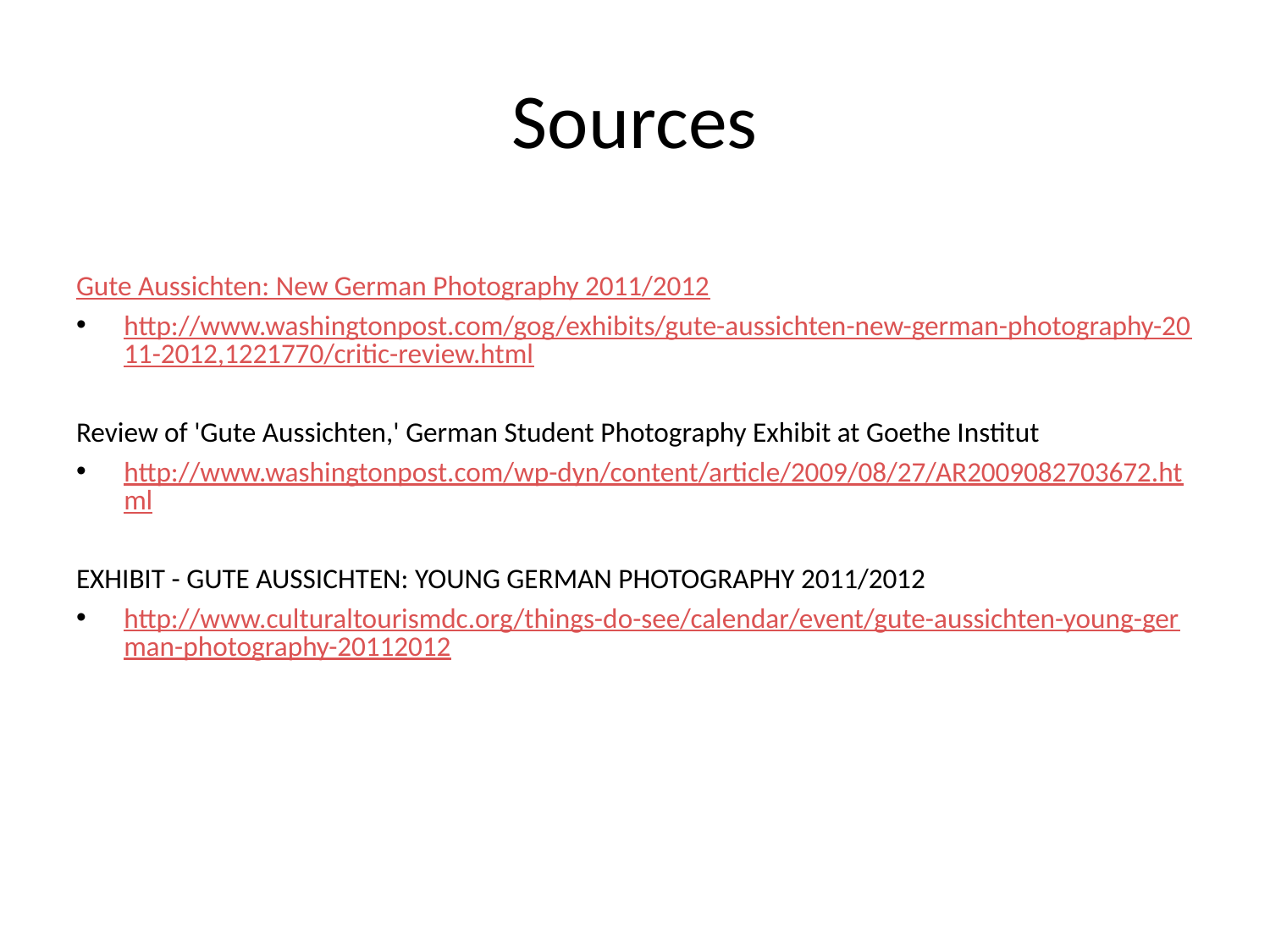

# Sources

Gute Aussichten: New German Photography 2011/2012
http://www.washingtonpost.com/gog/exhibits/gute-aussichten-new-german-photography-2011-2012,1221770/critic-review.html

Review of 'Gute Aussichten,' German Student Photography Exhibit at Goethe Institut
http://www.washingtonpost.com/wp-dyn/content/article/2009/08/27/AR2009082703672.html

EXHIBIT - GUTE AUSSICHTEN: YOUNG GERMAN PHOTOGRAPHY 2011/2012
http://www.culturaltourismdc.org/things-do-see/calendar/event/gute-aussichten-young-german-photography-20112012